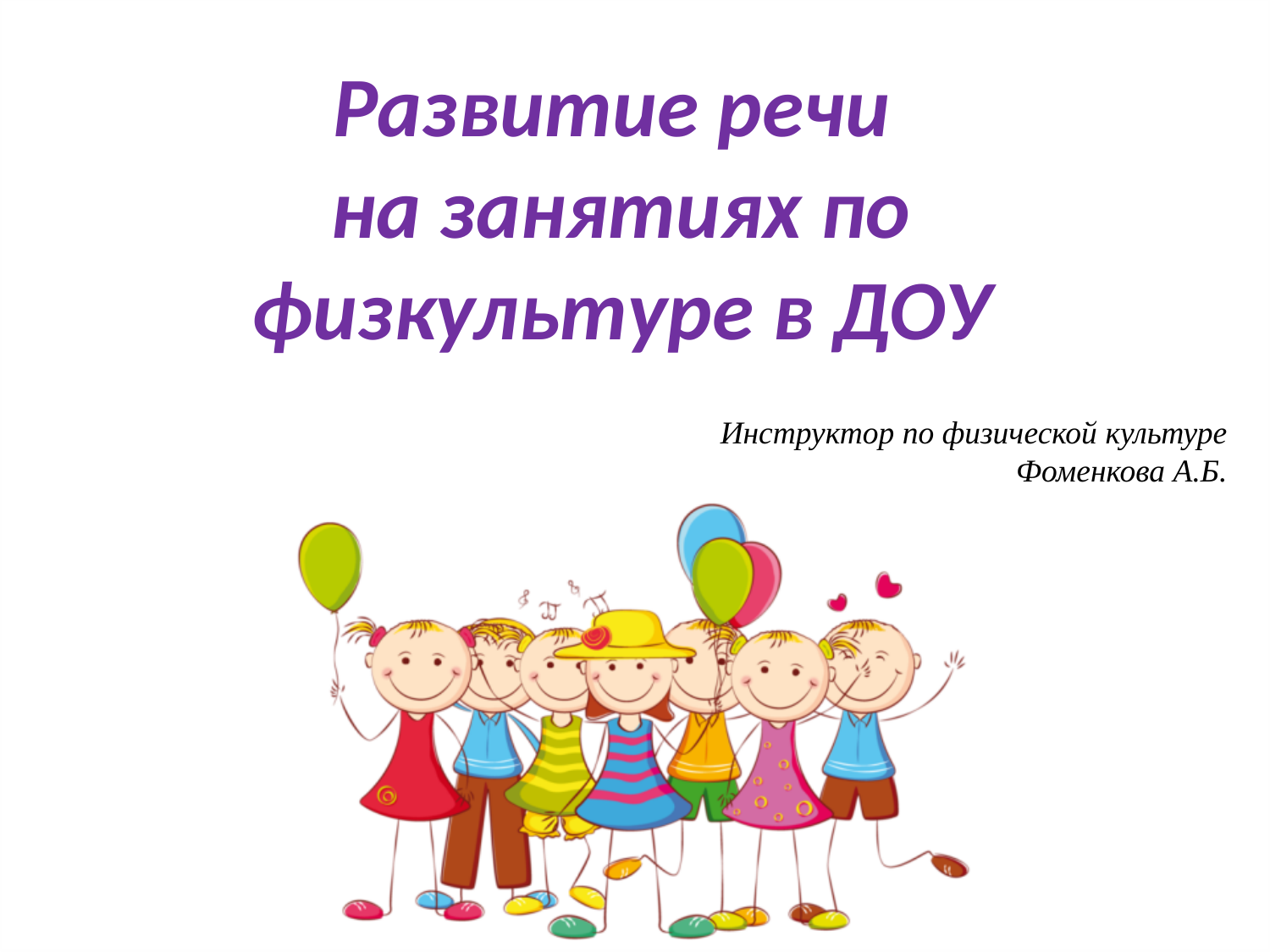

Развитие речи
на занятиях по физкультуре в ДОУ
Инструктор по физической культуре
Фоменкова А.Б.